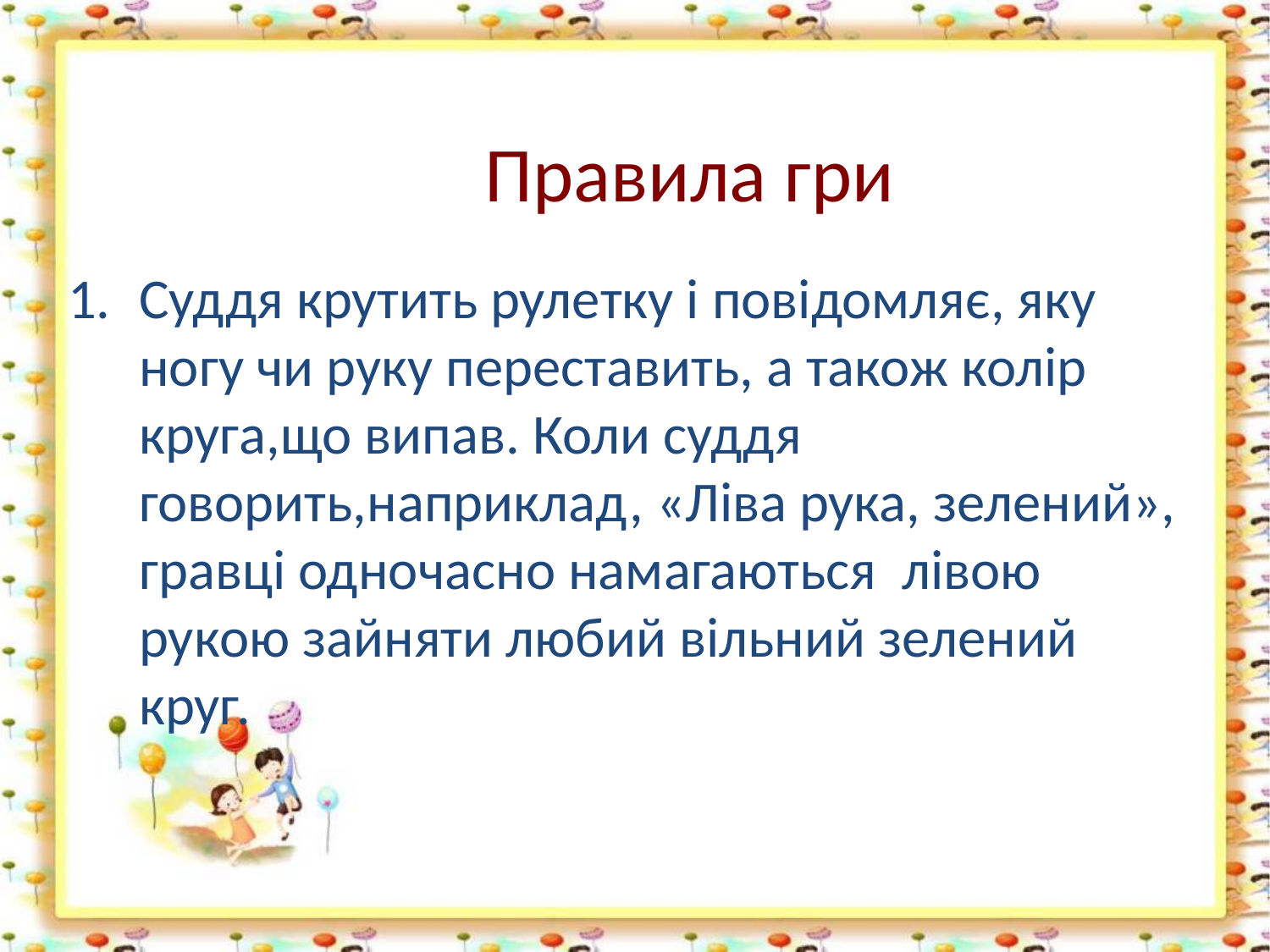

# Правила гри
Суддя крутить рулетку і повідомляє, яку ногу чи руку переставить, а також колір круга,що випав. Коли суддя говорить,наприклад, «Ліва рука, зелений», гравці одночасно намагаються  лівою рукою зайняти любий вільний зелений круг.